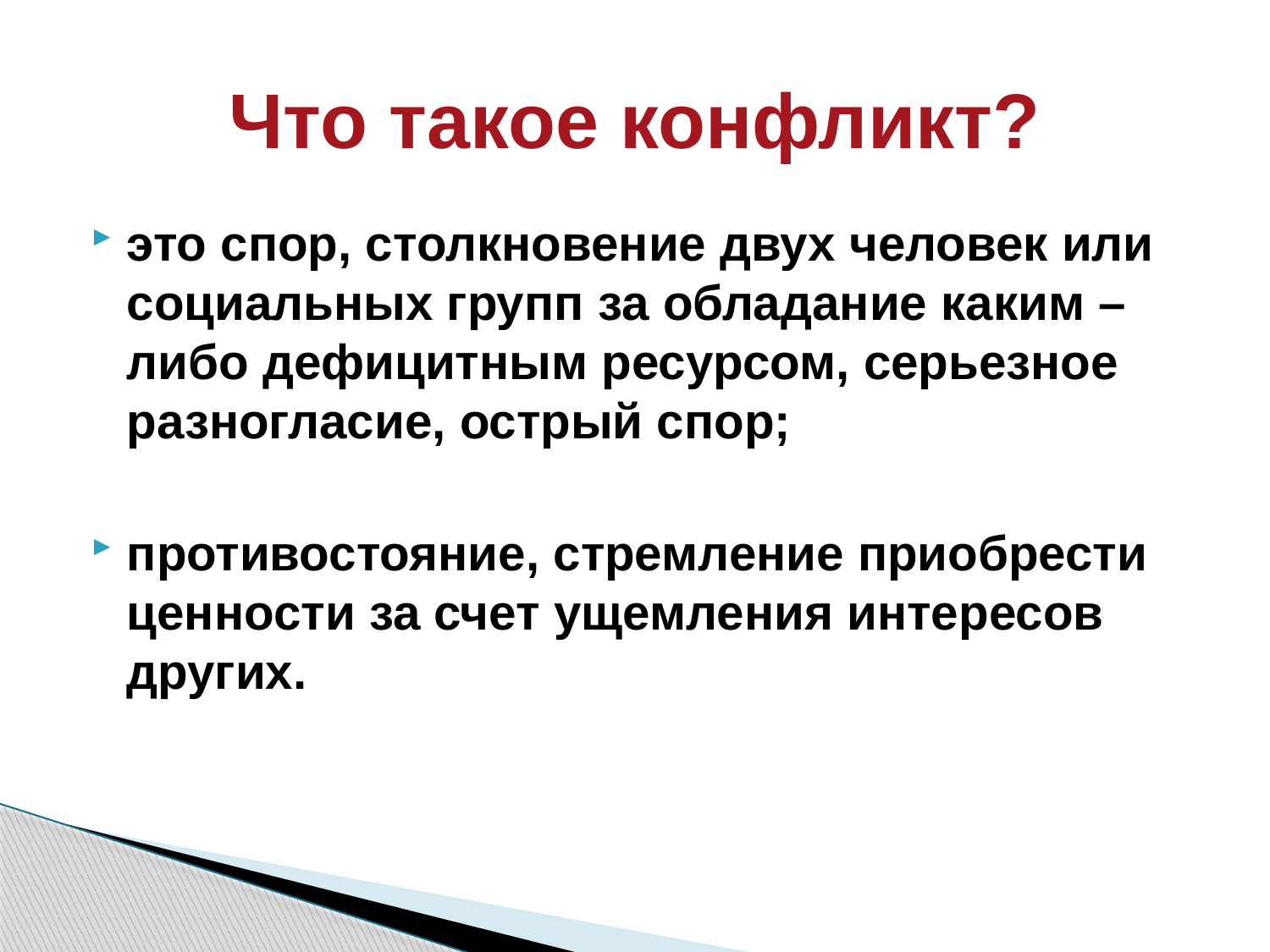

# Что такое конфликт?
это спор, столкновение двух человек или социальных групп за обладание каким – либо дефицитным ресурсом, серьезное разногласие, острый спор;

противостояние, стремление приобрести ценности за счет ущемления интересов других.